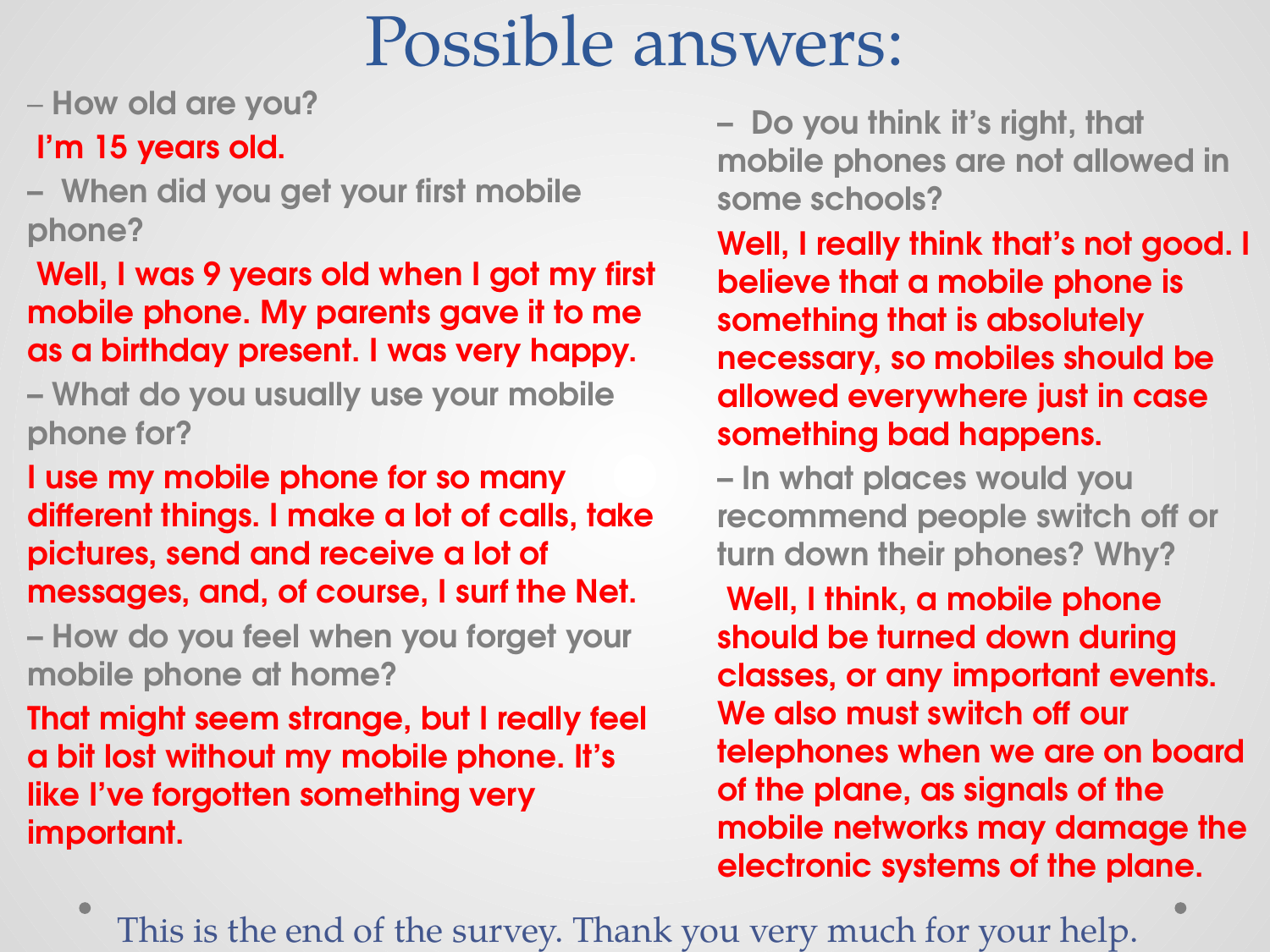

# Possible answers:
– How old are you?
 I’m 15 years old.
–  When did you get your first mobile phone?
 Well, I was 9 years old when I got my first mobile phone. My parents gave it to me as a birthday present. I was very happy.
– What do you usually use your mobile phone for?
I use my mobile phone for so many different things. I make a lot of calls, take pictures, send and receive a lot of messages, and, of course, I surf the Net.
– How do you feel when you forget your mobile phone at home?
That might seem strange, but I really feel a bit lost without my mobile phone. It’s like I’ve forgotten something very important.
–  Do you think it’s right, that mobile phones are not allowed in some schools?
Well, I really think that’s not good. I believe that a mobile phone is something that is absolutely necessary, so mobiles should be allowed everywhere just in case something bad happens.
– In what places would you recommend people switch off or turn down their phones? Why?
 Well, I think, a mobile phone should be turned down during classes, or any important events. We also must switch off our telephones when we are on board of the plane, as signals of the mobile networks may damage the electronic systems of the plane.
This is the end of the survey. Thank you very much for your help.